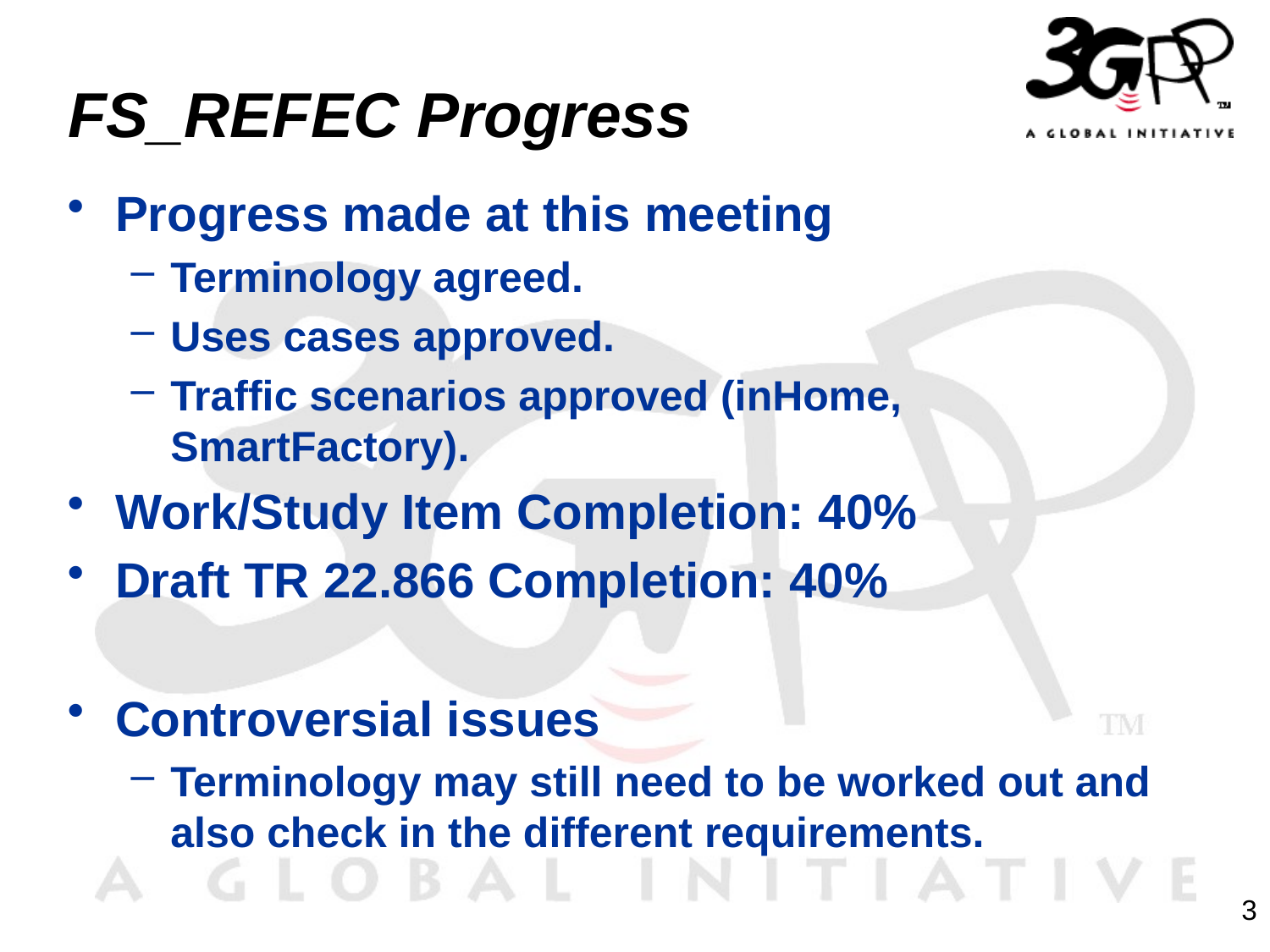

# FS_REFEC Progress
Progress made at this meeting
Terminology agreed.
Uses cases approved.
Traffic scenarios approved (inHome, SmartFactory).
Work/Study Item Completion: 40%
Draft TR 22.866 Completion: 40%

Controversial issues
Terminology may still need to be worked out and also check in the different requirements.
3